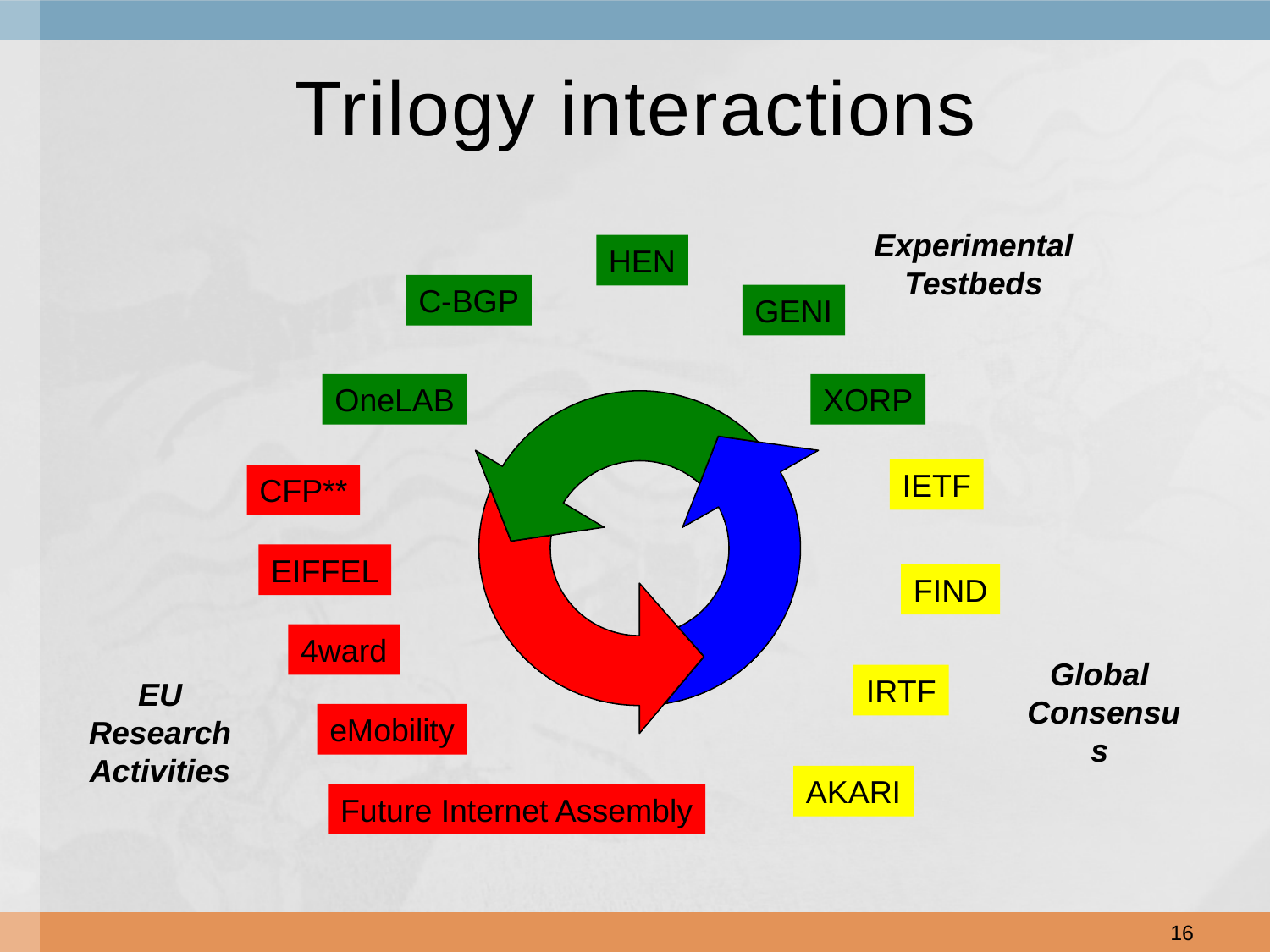

# Trilogy interactions
Experimental Testbeds
HEN
C-BGP
GENI

OneLAB
XORP

IETF
CFP**

EIFFEL
FIND
4ward
Global
Consensus
IRTF
EU Research Activities

eMobility

AKARI
Future Internet Assembly
16